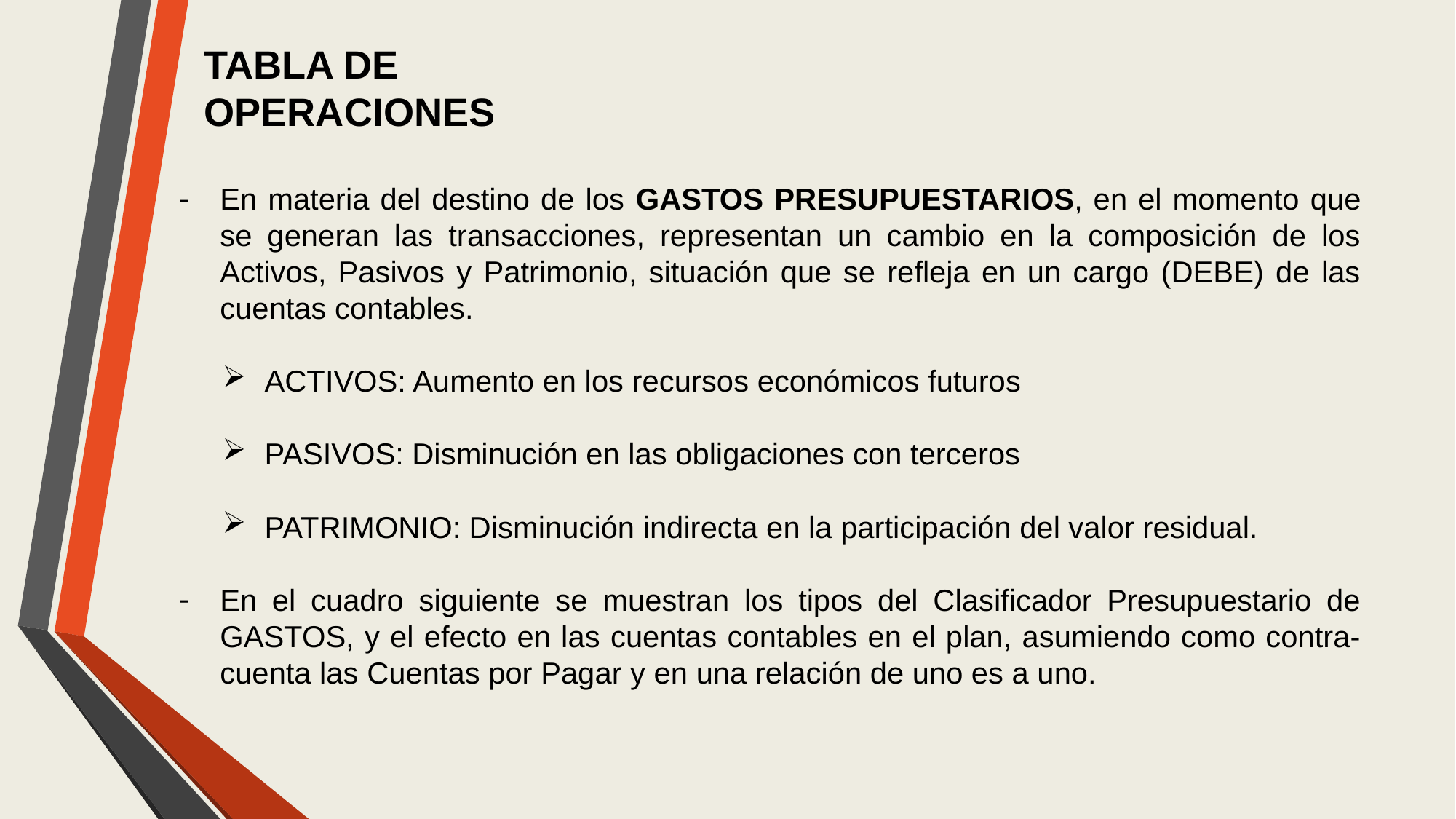

TABLA DE OPERACIONES
En materia del destino de los GASTOS PRESUPUESTARIOS, en el momento que se generan las transacciones, representan un cambio en la composición de los Activos, Pasivos y Patrimonio, situación que se refleja en un cargo (DEBE) de las cuentas contables.

ACTIVOS: Aumento en los recursos económicos futuros

PASIVOS: Disminución en las obligaciones con terceros

PATRIMONIO: Disminución indirecta en la participación del valor residual.

En el cuadro siguiente se muestran los tipos del Clasificador Presupuestario de GASTOS, y el efecto en las cuentas contables en el plan, asumiendo como contra-cuenta las Cuentas por Pagar y en una relación de uno es a uno.